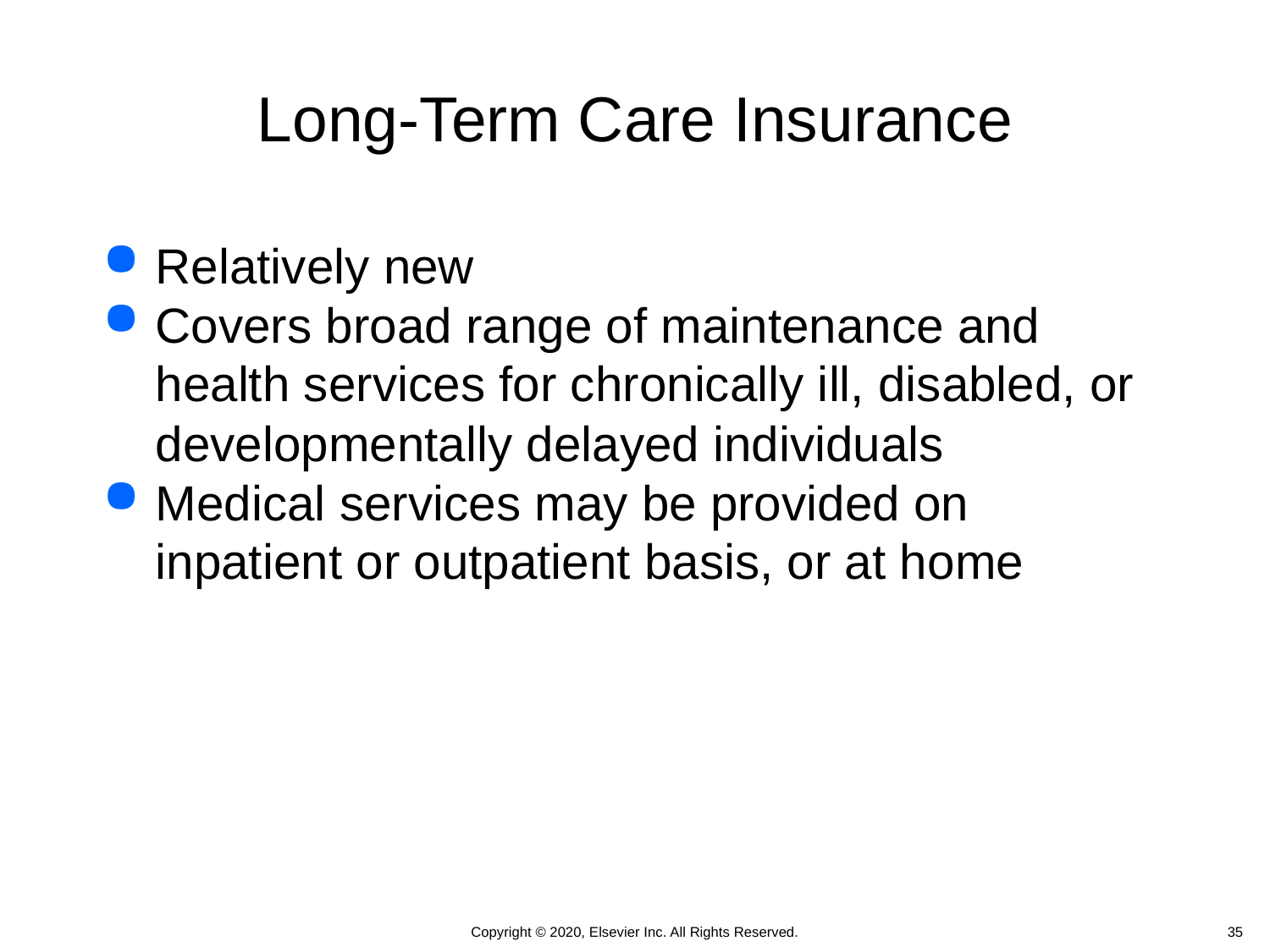

# Long-Term Care Insurance
Relatively new
Covers broad range of maintenance and health services for chronically ill, disabled, or developmentally delayed individuals
Medical services may be provided on inpatient or outpatient basis, or at home
 35